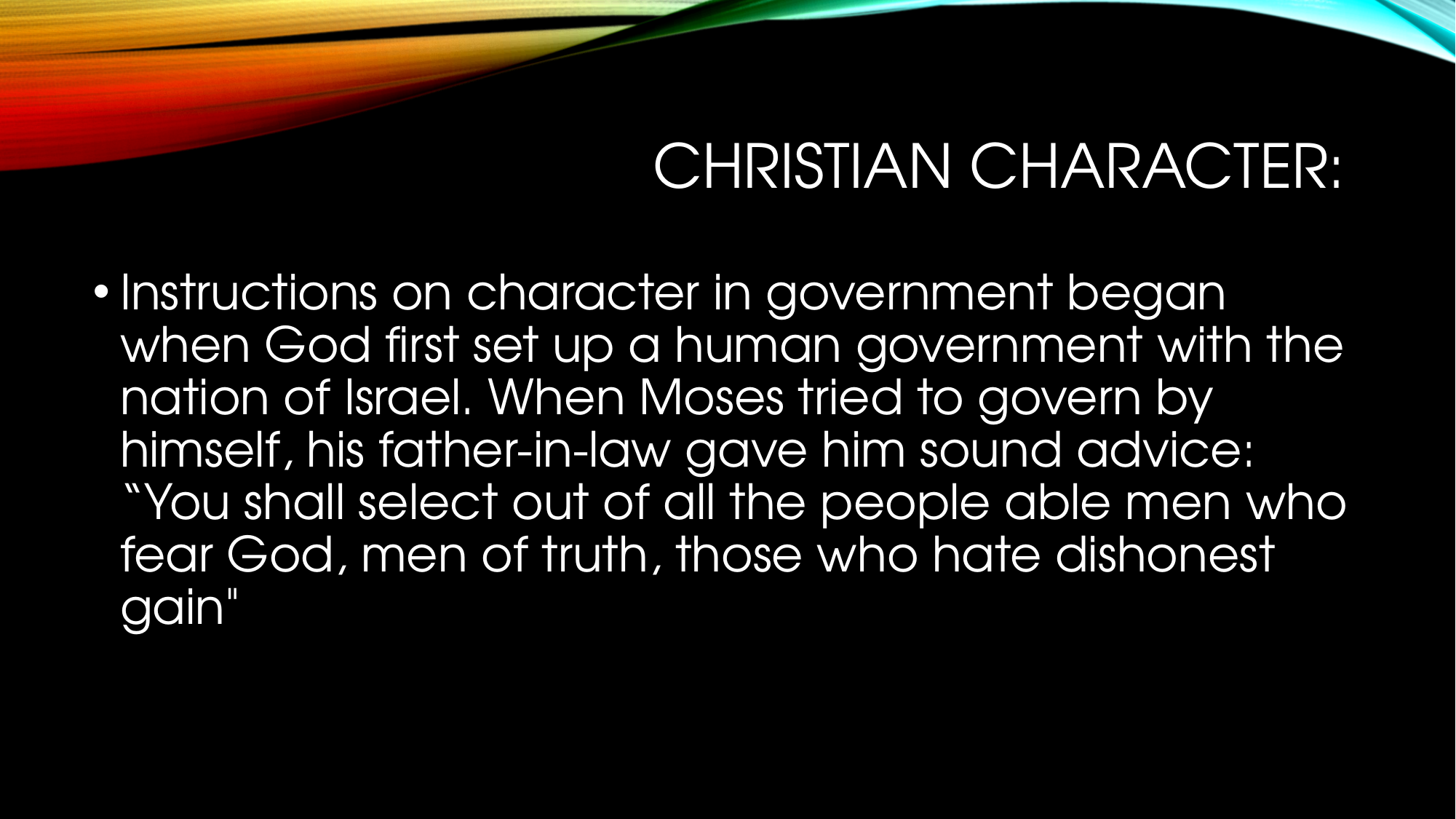

# Christian Character:
Instructions on character in government began when God first set up a human government with the nation of Israel. When Moses tried to govern by himself, his father-in-law gave him sound advice: “You shall select out of all the people able men who fear God, men of truth, those who hate dishonest gain"